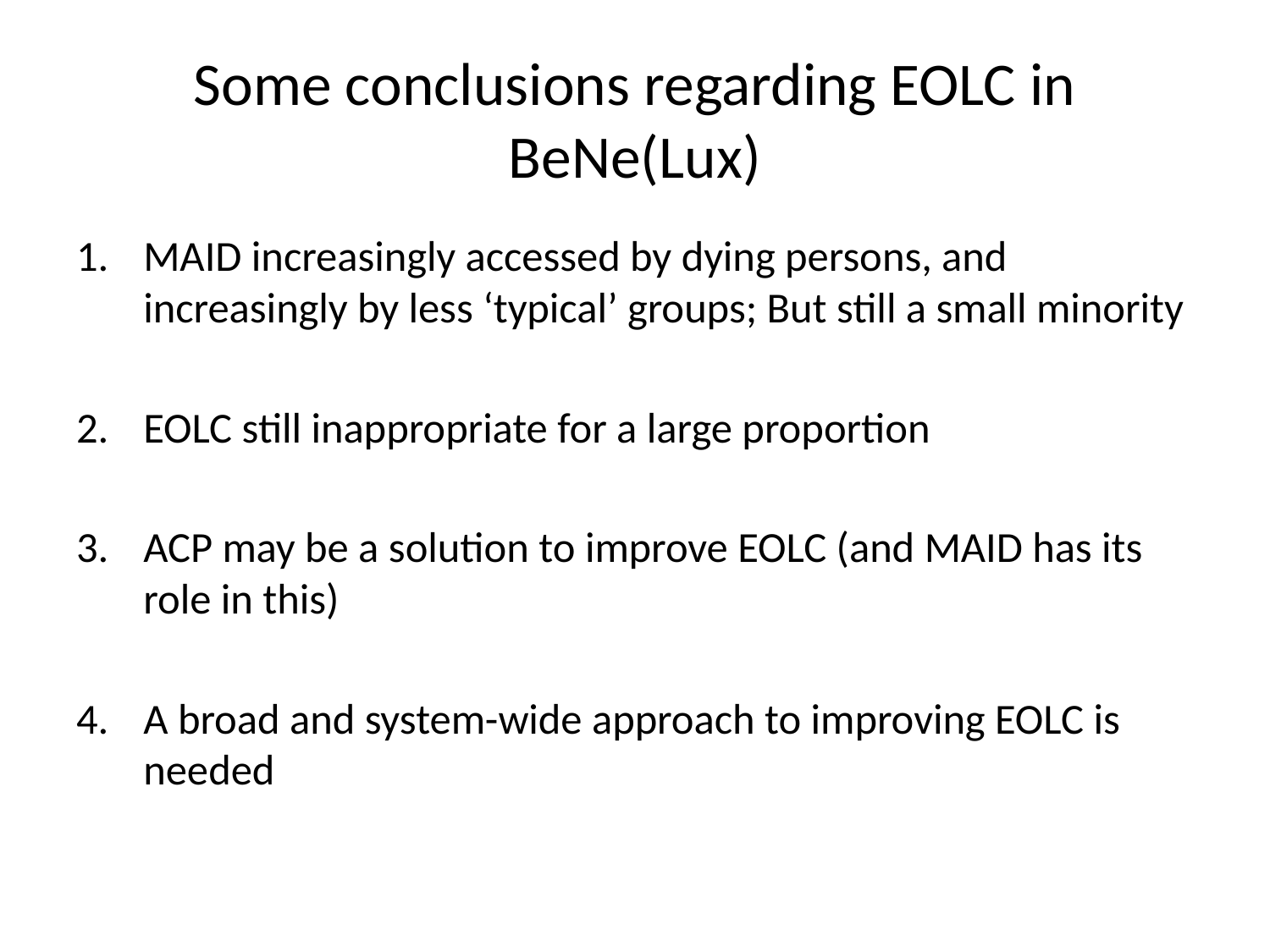

# Some conclusions regarding EOLC in BeNe(Lux)
MAID increasingly accessed by dying persons, and increasingly by less ‘typical’ groups; But still a small minority

EOLC still inappropriate for a large proportion

ACP may be a solution to improve EOLC (and MAID has its role in this)

A broad and system-wide approach to improving EOLC is needed